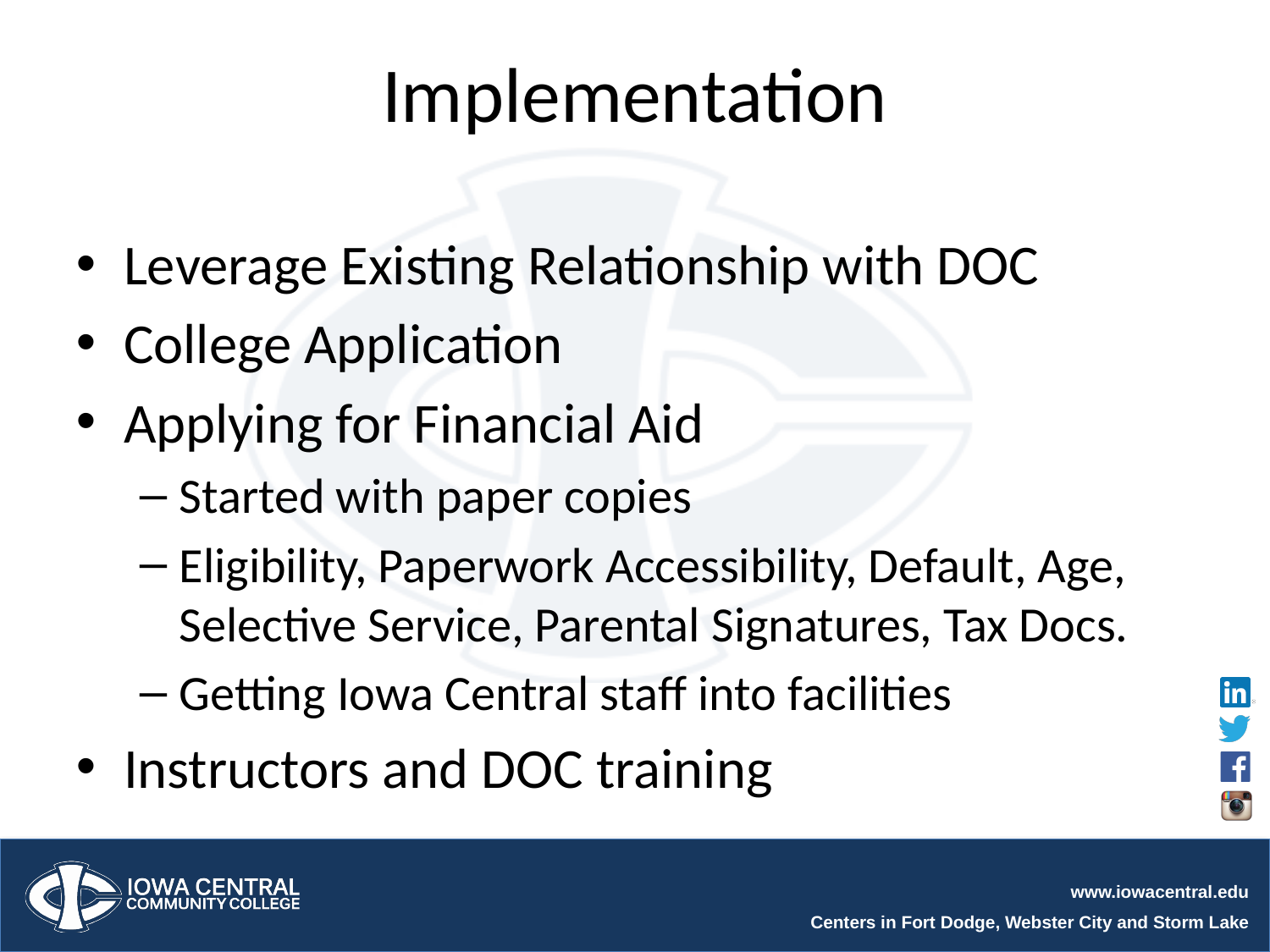

# Implementation
Leverage Existing Relationship with DOC
College Application
Applying for Financial Aid
Started with paper copies
Eligibility, Paperwork Accessibility, Default, Age, Selective Service, Parental Signatures, Tax Docs.
Getting Iowa Central staff into facilities
Instructors and DOC training